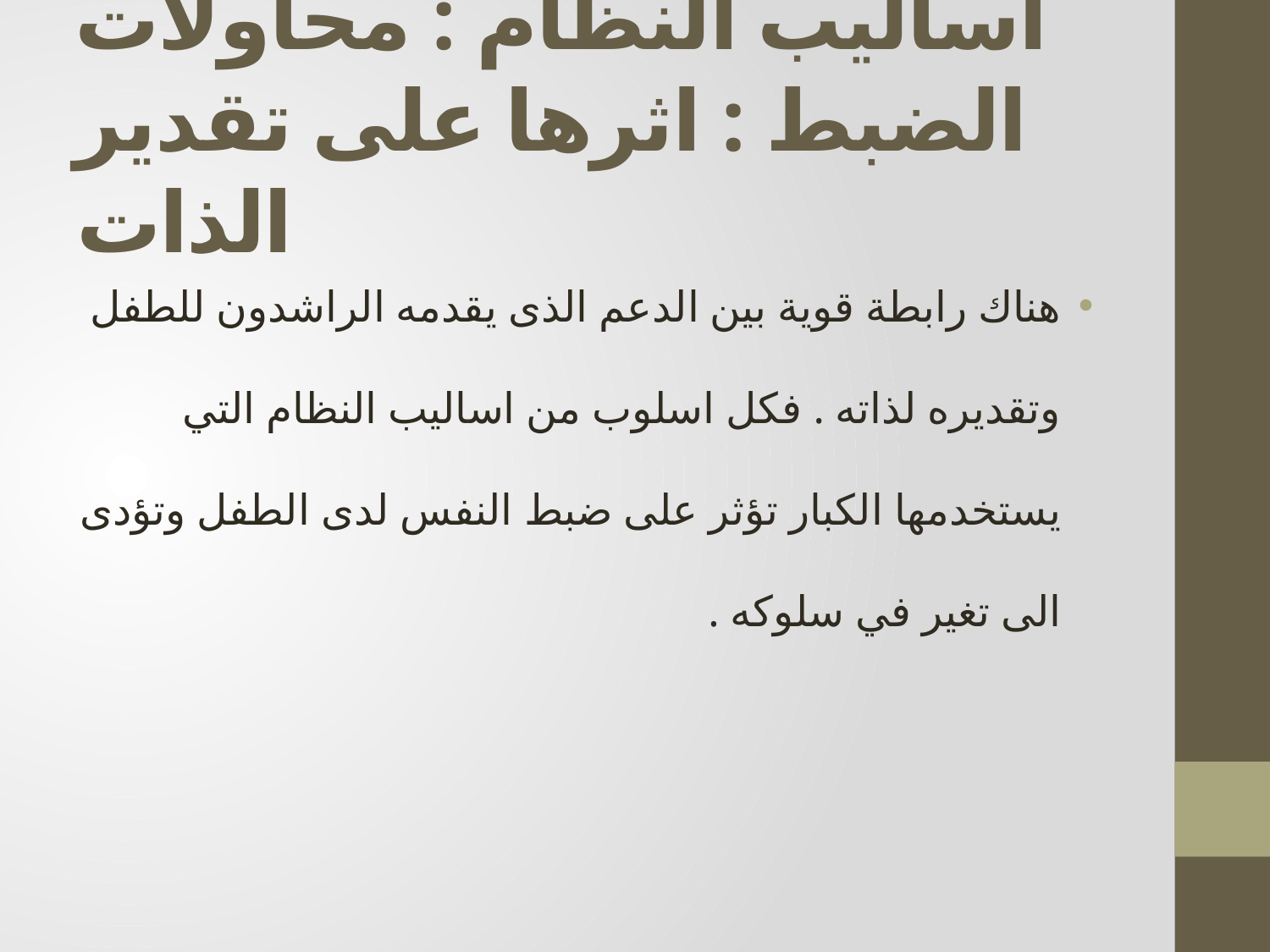

# اساليب النظام : محاولات الضبط : اثرها على تقدير الذات
هناك رابطة قوية بين الدعم الذى يقدمه الراشدون للطفل وتقديره لذاته . فكل اسلوب من اساليب النظام التي يستخدمها الكبار تؤثر على ضبط النفس لدى الطفل وتؤدى الى تغير في سلوكه .